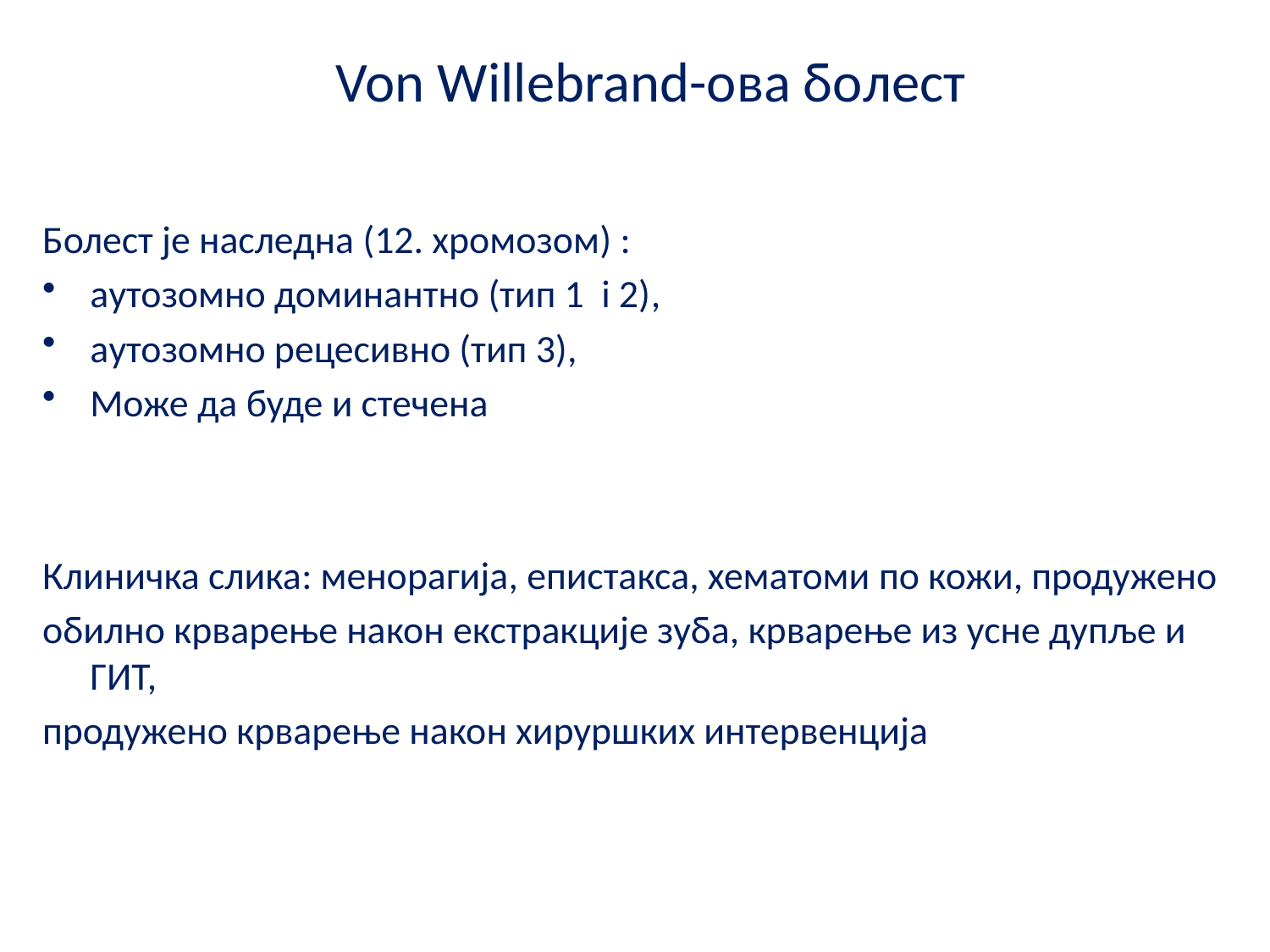

Von Willebrand-ова бoлест

Болест је наследна (12. хромозом) :
аутозомно доминантно (тип 1  i 2),
аутозомно рецесивно (тип 3),
Може да буде и стечена

Клиничка слика: менорагија, епистакса, хематоми по кожи, продужено
обилно крварење након екстракције зуба, крварење из усне дупље и ГИТ,
продужено крварење након хируршких интервенција